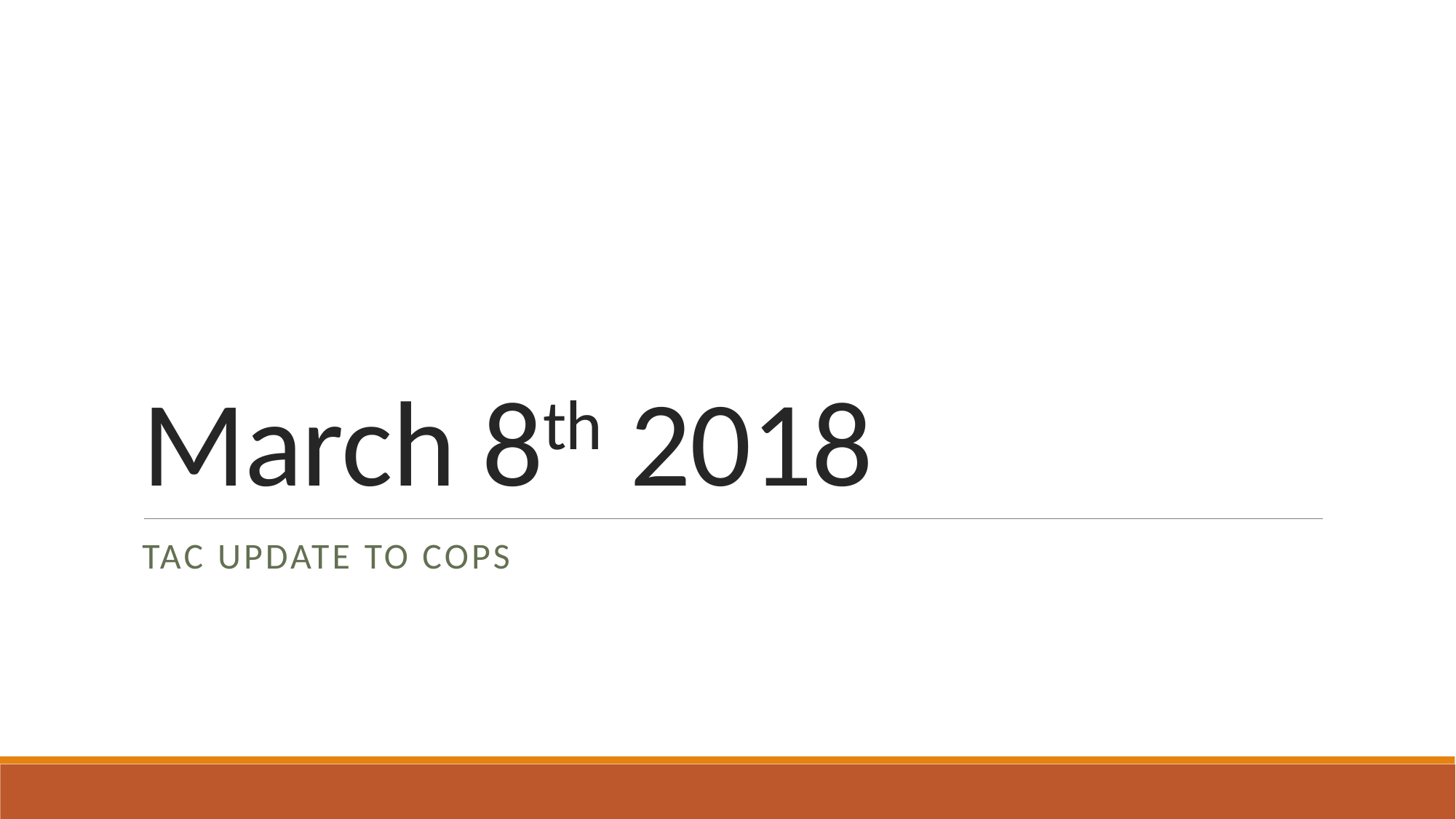

# March 8th 2018
TAC Update to COPS